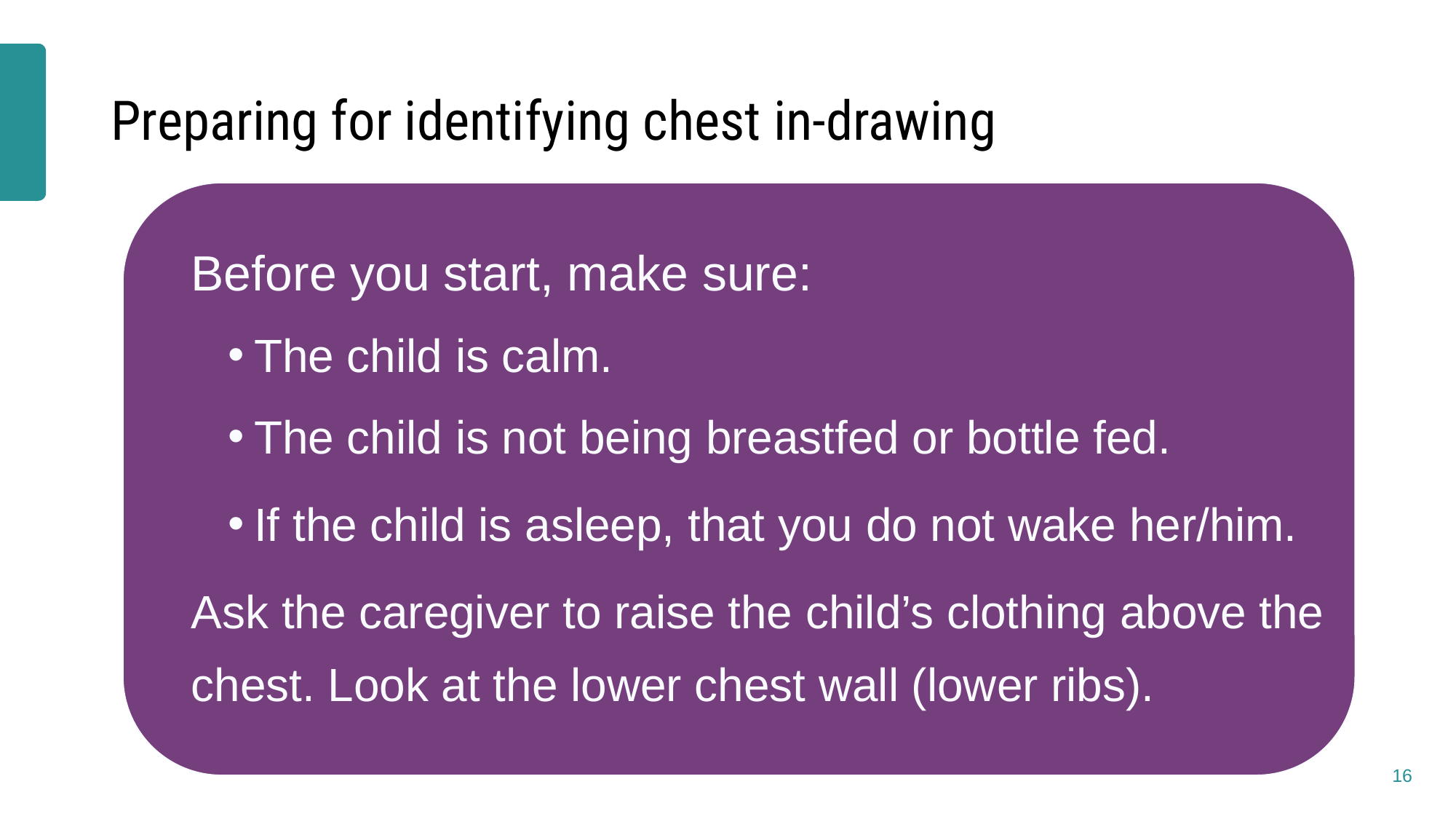

# Preparing for identifying chest in-drawing

Before you start, make sure:
The child is calm.
The child is not being breastfed or bottle fed.
If the child is asleep, that you do not wake her/him.
Ask the caregiver to raise the child’s clothing above the chest. Look at the lower chest wall (lower ribs).

16